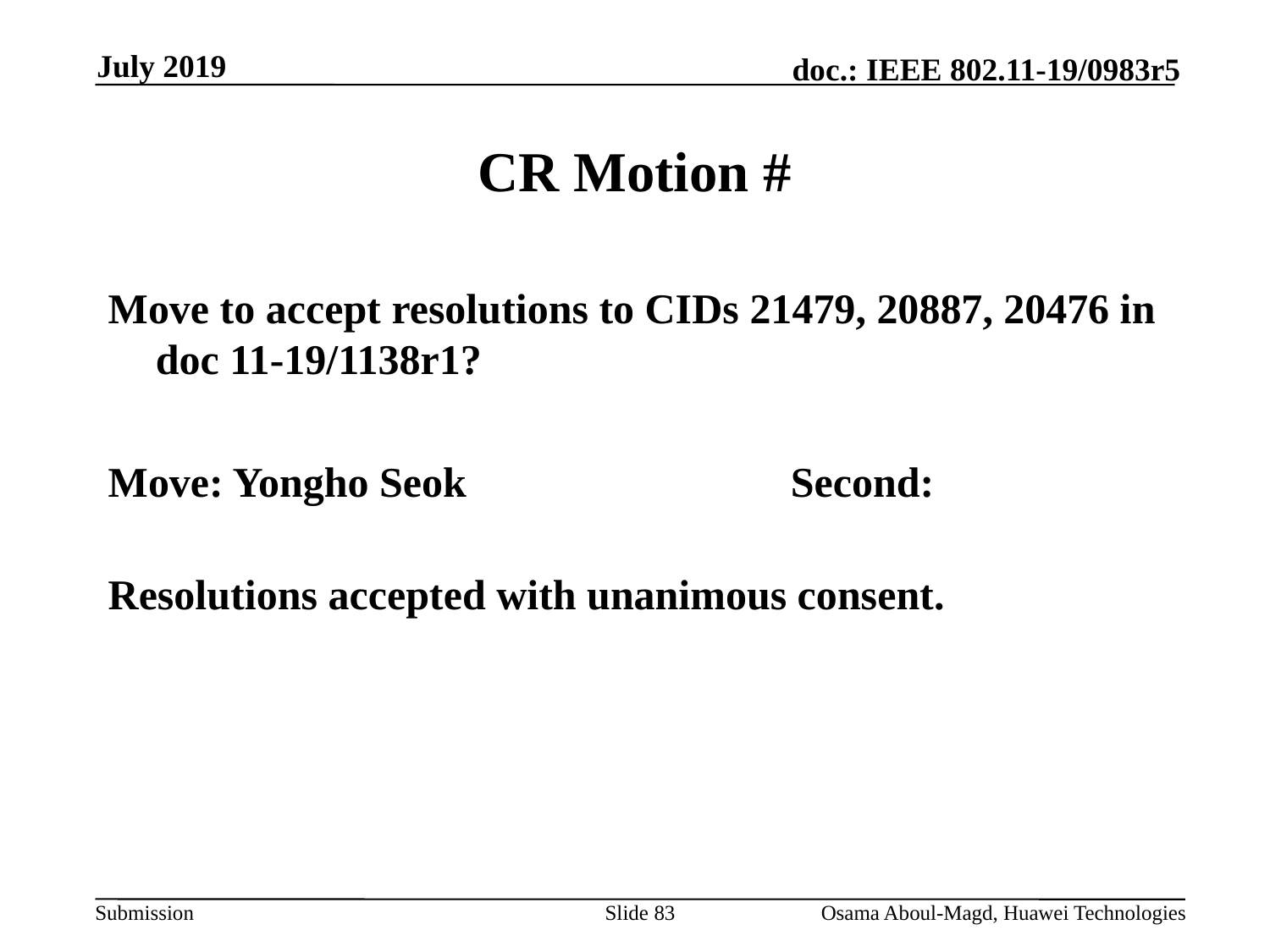

July 2019
# CR Motion #
Move to accept resolutions to CIDs 21479, 20887, 20476 in doc 11-19/1138r1?

Move: Yongho Seok			Second:
Resolutions accepted with unanimous consent.
Slide 83
Osama Aboul-Magd, Huawei Technologies